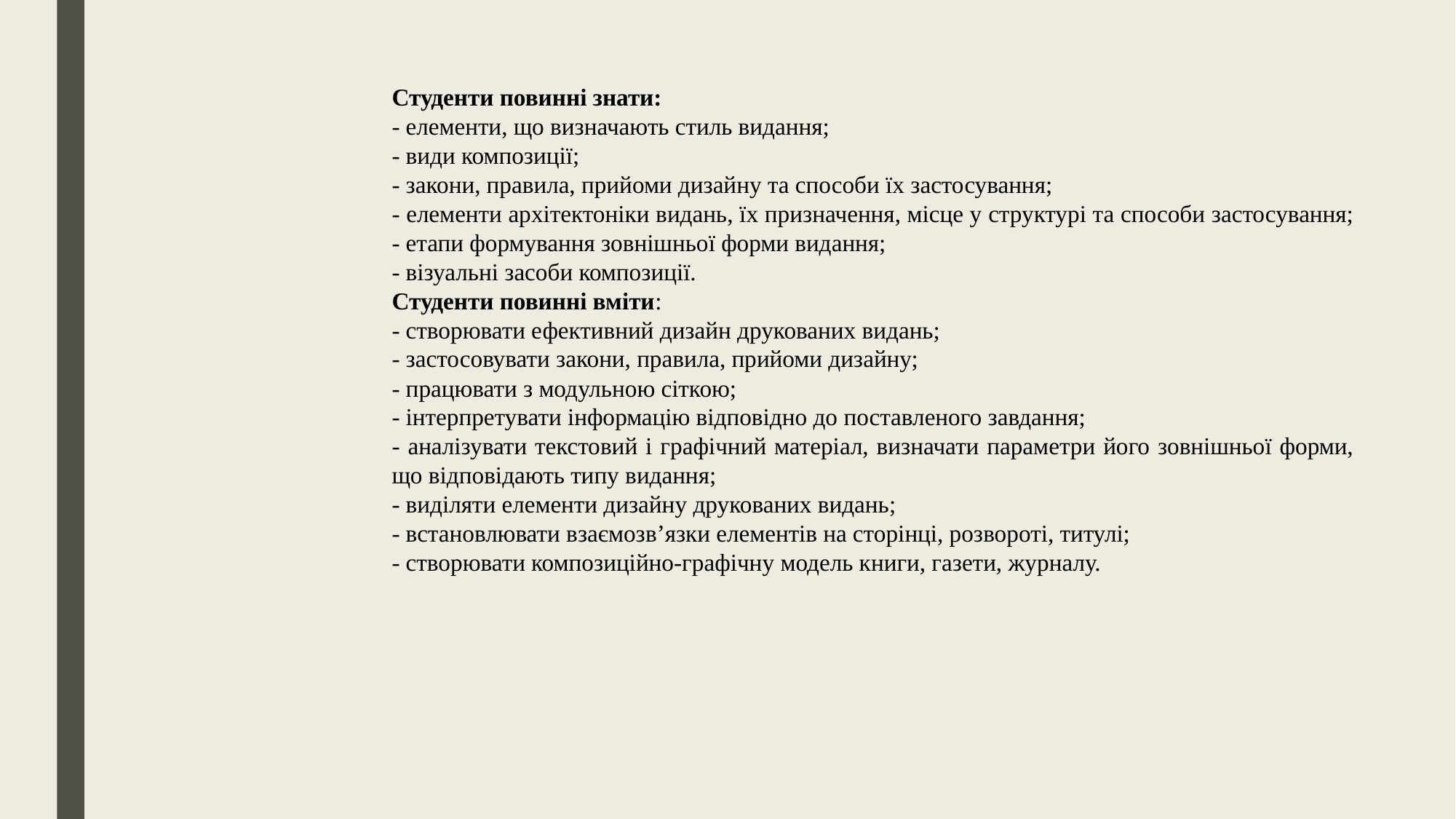

Студенти повинні знати:
- елементи, що визначають стиль видання;
- види композиції;
- закони, правила, прийоми дизайну та способи їх застосування;
- елементи архітектоніки видань, їх призначення, місце у структурі та способи застосування;
- етапи формування зовнішньої форми видання;
- візуальні засоби композиції.
Студенти повинні вміти:
- створювати ефективний дизайн друкованих видань;
- застосовувати закони, правила, прийоми дизайну;
- працювати з модульною сіткою;
- інтерпретувати інформацію відповідно до поставленого завдання;
- аналізувати текстовий і графічний матеріал, визначати параметри його зовнішньої форми, що відповідають типу видання;
- виділяти елементи дизайну друкованих видань;
- встановлювати взаємозв’язки елементів на сторінці, розвороті, титулі;
- створювати композиційно-графічну модель книги, газети, журналу.